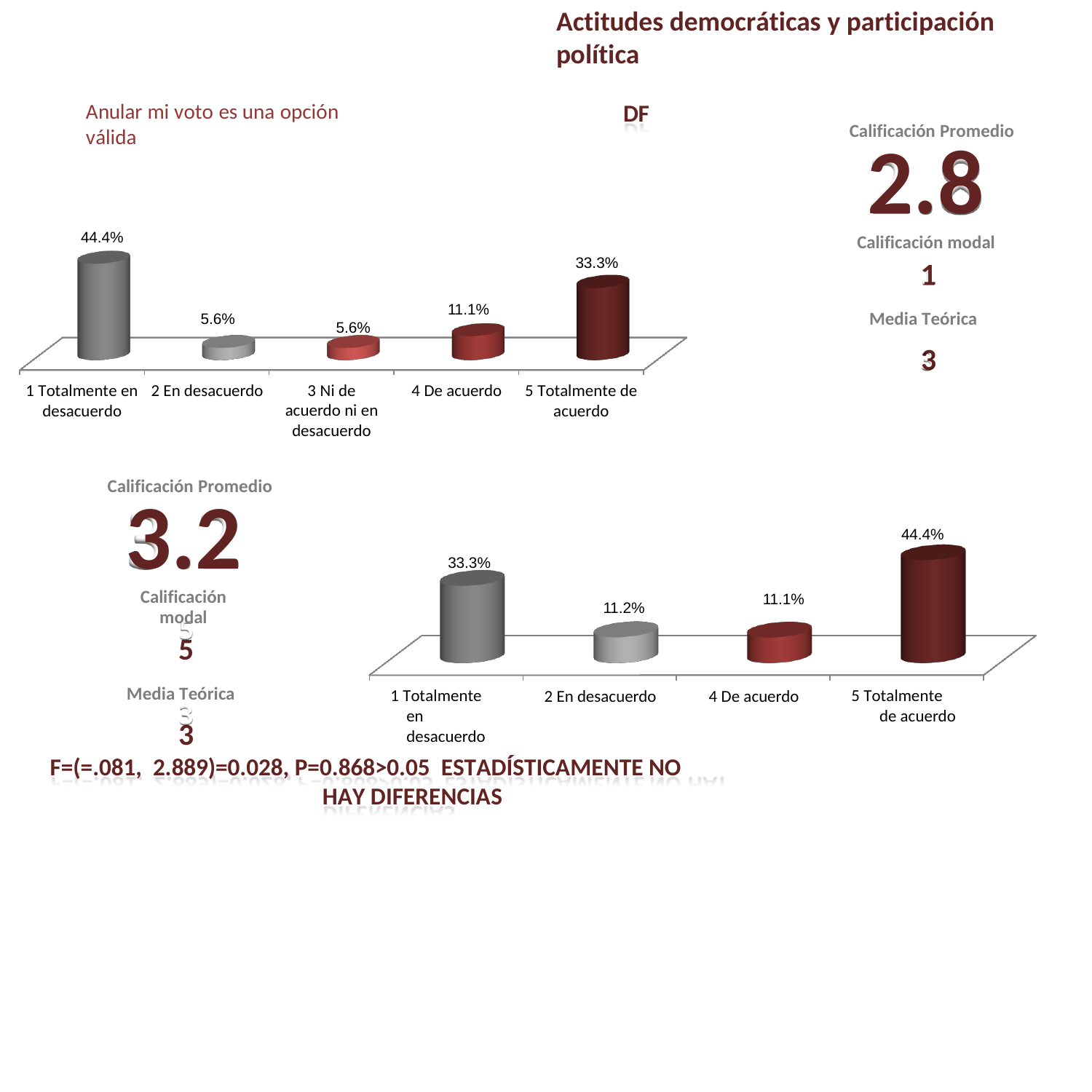

Actitudes democráticas y participación política
DF
Anular mi voto es una opción válida

Calificación Promedio
2.8
Calificación modal
1

Media Teórica

3

44.4%

33.3%
11.1%
5.6%
5.6%

3 Ni de acuerdo ni en desacuerdo
1 Totalmente en
desacuerdo
2 En desacuerdo
4 De acuerdo
5 Totalmente de
acuerdo

Calificación Promedio
3.2
Calificación modal
5

Media Teórica

3

44.4%
33.3%
11.1%
11.2%

1 Totalmente en desacuerdo
5 Totalmente de acuerdo
2 En desacuerdo
4 De acuerdo

F=(=.081,  2.889)=0.028, P=0.868>0.05  ESTADÍSTICAMENTE NO HAY DIFERENCIAS